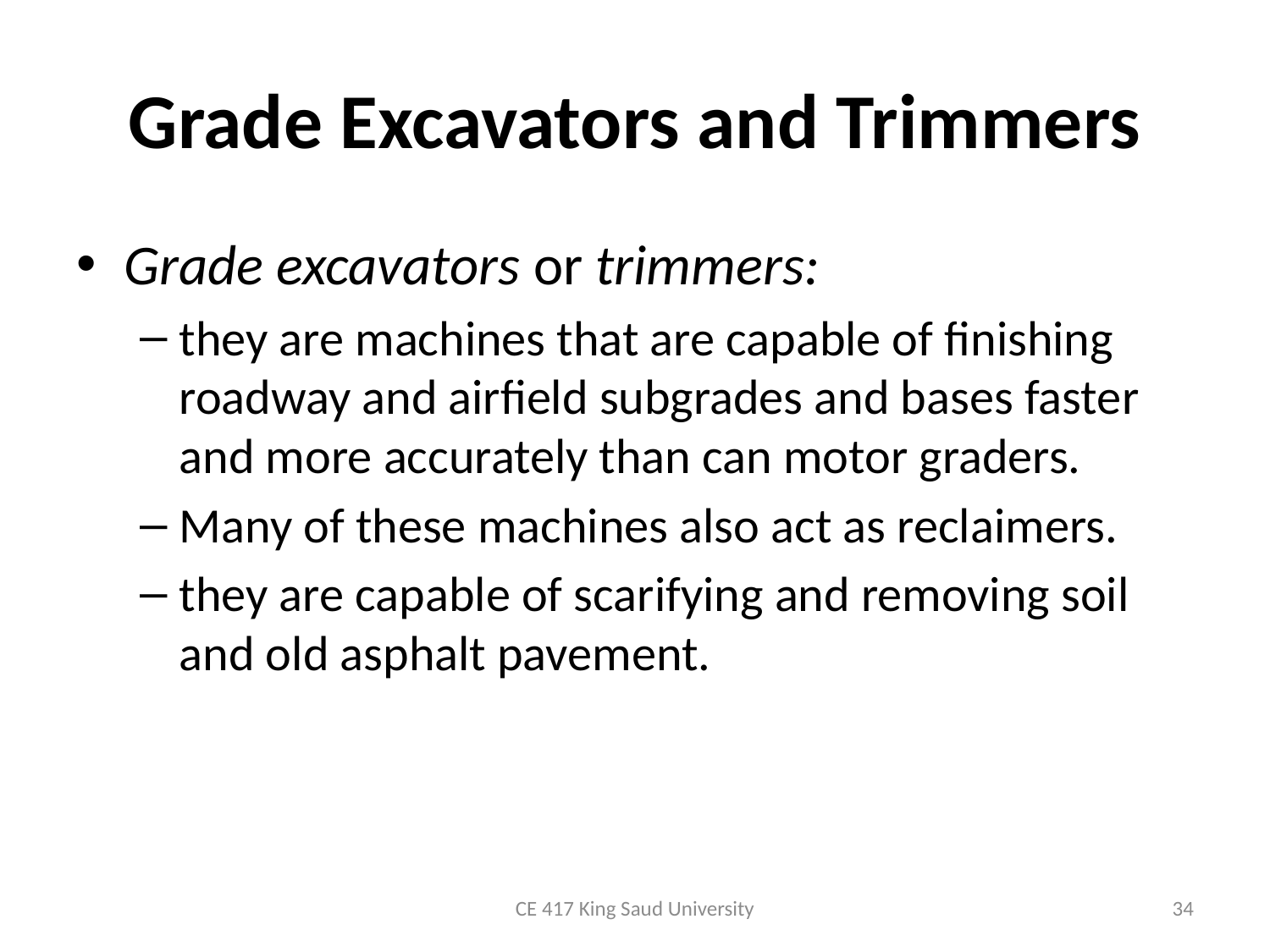

# Grade Excavators and Trimmers
Grade excavators or trimmers:
they are machines that are capable of finishing roadway and airfield subgrades and bases faster and more accurately than can motor graders.
Many of these machines also act as reclaimers.
they are capable of scarifying and removing soil and old asphalt pavement.
CE 417 King Saud University
34